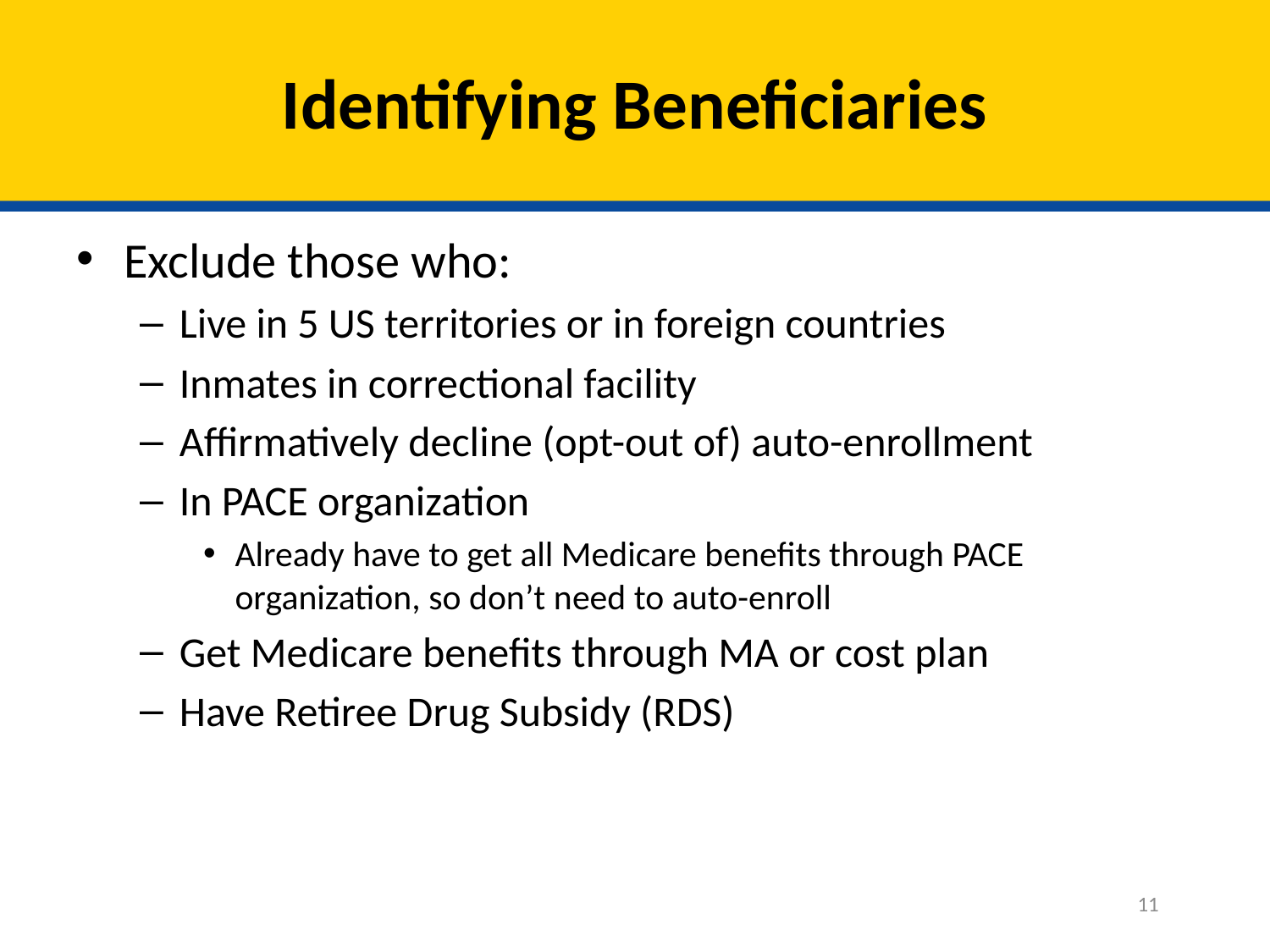

# Identifying Beneficiaries
Exclude those who:
Live in 5 US territories or in foreign countries
Inmates in correctional facility
Affirmatively decline (opt-out of) auto-enrollment
In PACE organization
Already have to get all Medicare benefits through PACE organization, so don’t need to auto-enroll
Get Medicare benefits through MA or cost plan
Have Retiree Drug Subsidy (RDS)
11